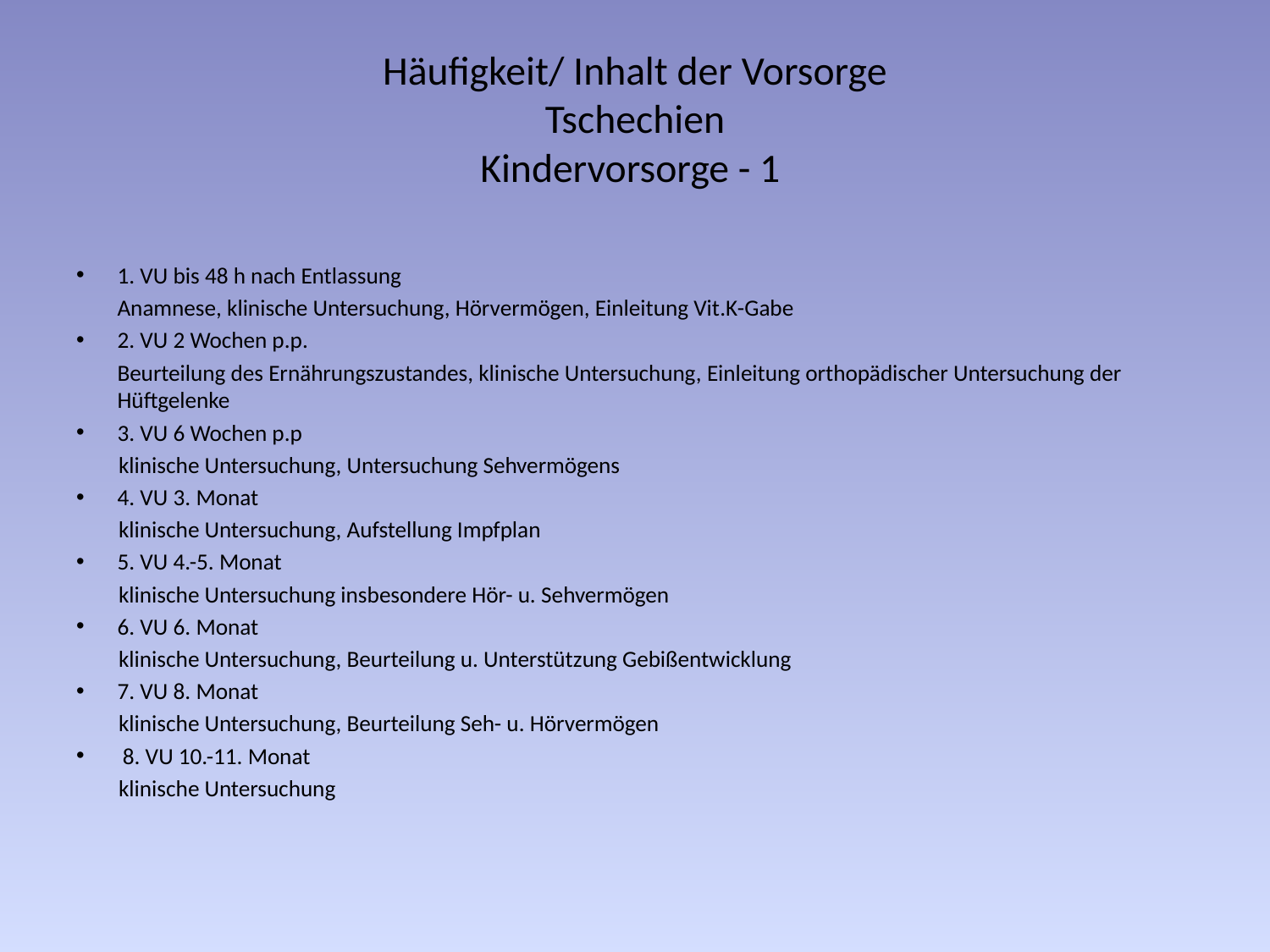

# Häufigkeit/ Inhalt der Vorsorge Tschechien Kindervorsorge - 1

1. VU bis 48 h nach Entlassung
	Anamnese, klinische Untersuchung, Hörvermögen, Einleitung Vit.K-Gabe
2. VU 2 Wochen p.p.
	Beurteilung des Ernährungszustandes, klinische Untersuchung, Einleitung orthopädischer Untersuchung der Hüftgelenke
3. VU 6 Wochen p.p
        klinische Untersuchung, Untersuchung Sehvermögens
4. VU 3. Monat
        klinische Untersuchung, Aufstellung Impfplan
5. VU 4.-5. Monat
        klinische Untersuchung insbesondere Hör- u. Sehvermögen
6. VU 6. Monat
        klinische Untersuchung, Beurteilung u. Unterstützung Gebißentwicklung
7. VU 8. Monat
        klinische Untersuchung, Beurteilung Seh- u. Hörvermögen
 8. VU 10.-11. Monat
        klinische Untersuchung